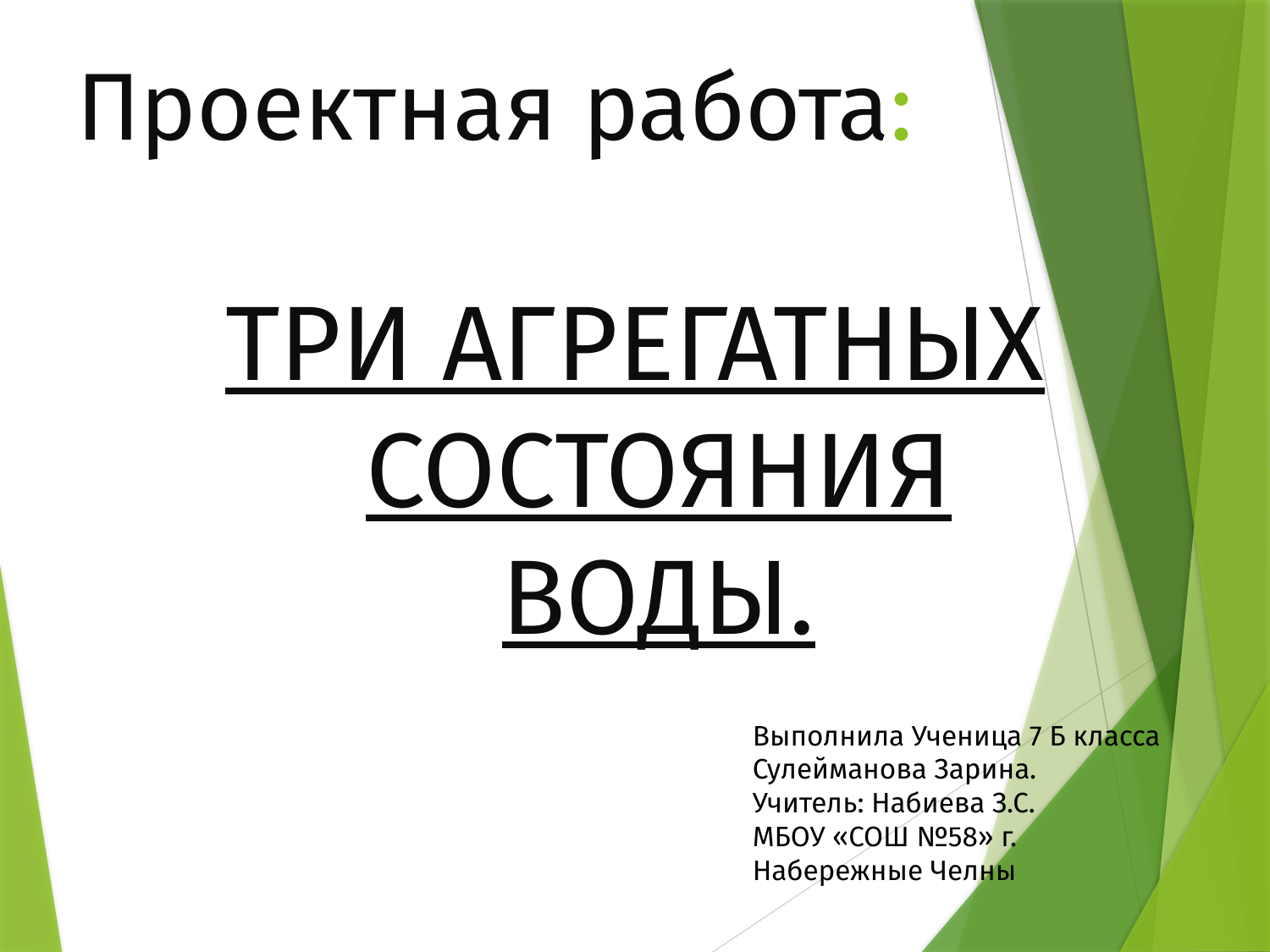

# Проектная работа:

ТРИ АГРЕГАТНЫХ СОСТОЯНИЯ ВОДЫ.
Выполнила Ученица 7 Б класса Сулейманова Зарина.
Учитель: Набиева З.С.
МБОУ «СОШ №58» г. Набережные Челны